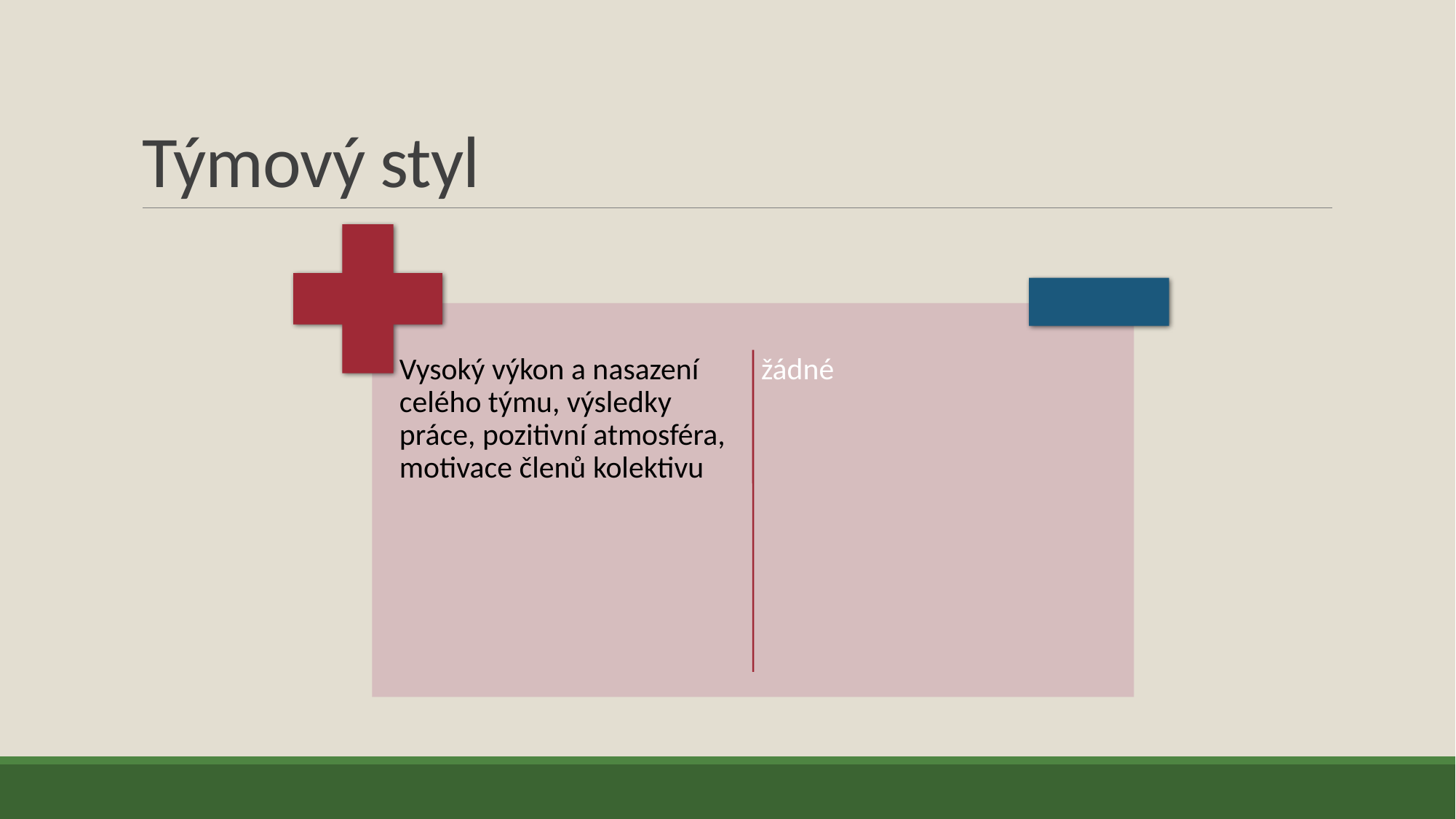

# Týmový styl
Vysoký výkon a nasazení celého týmu, výsledky práce, pozitivní atmosféra, motivace členů kolektivu
žádné